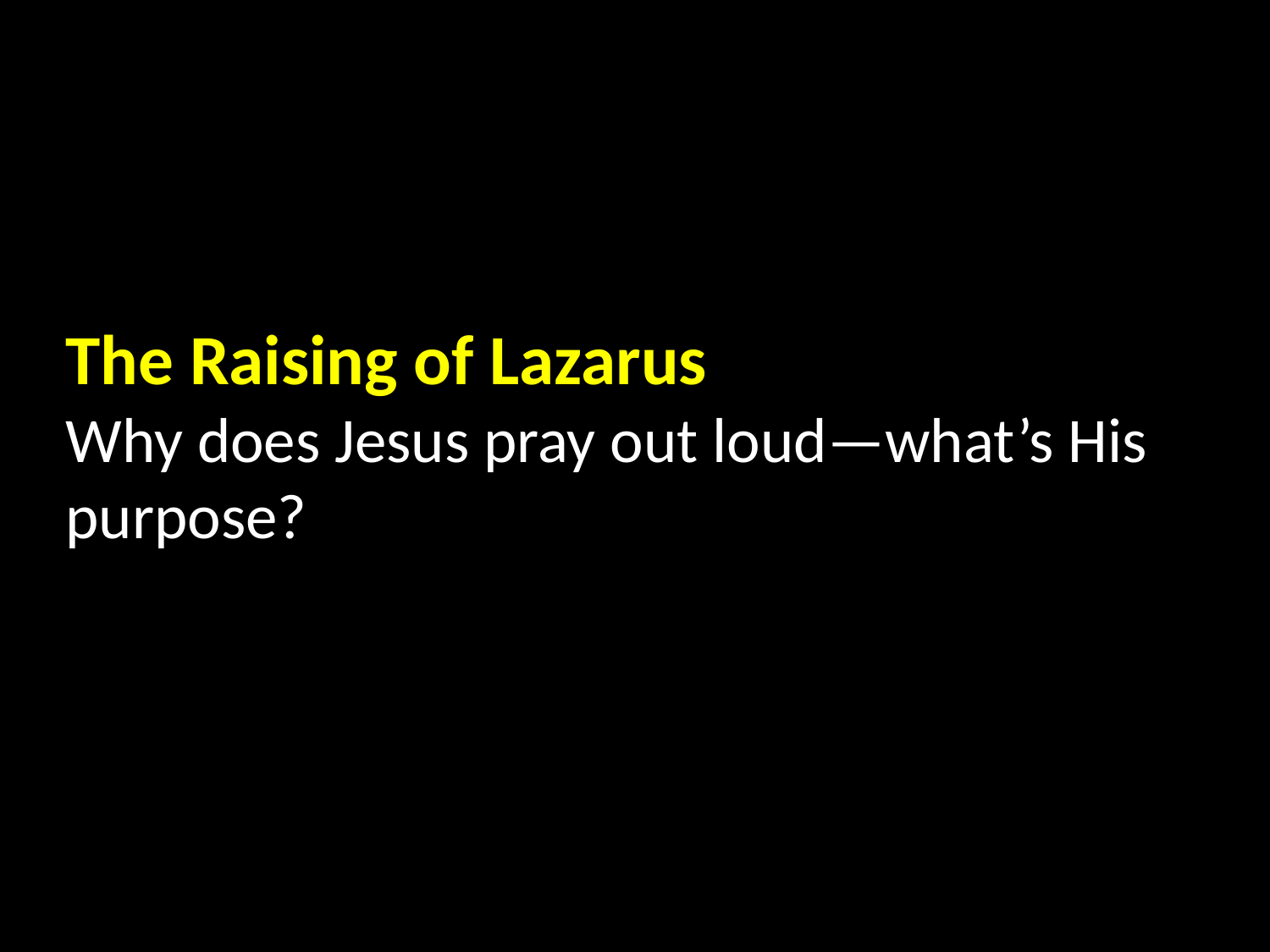

# The Raising of Lazarus Why does Jesus pray out loud—what’s His purpose?